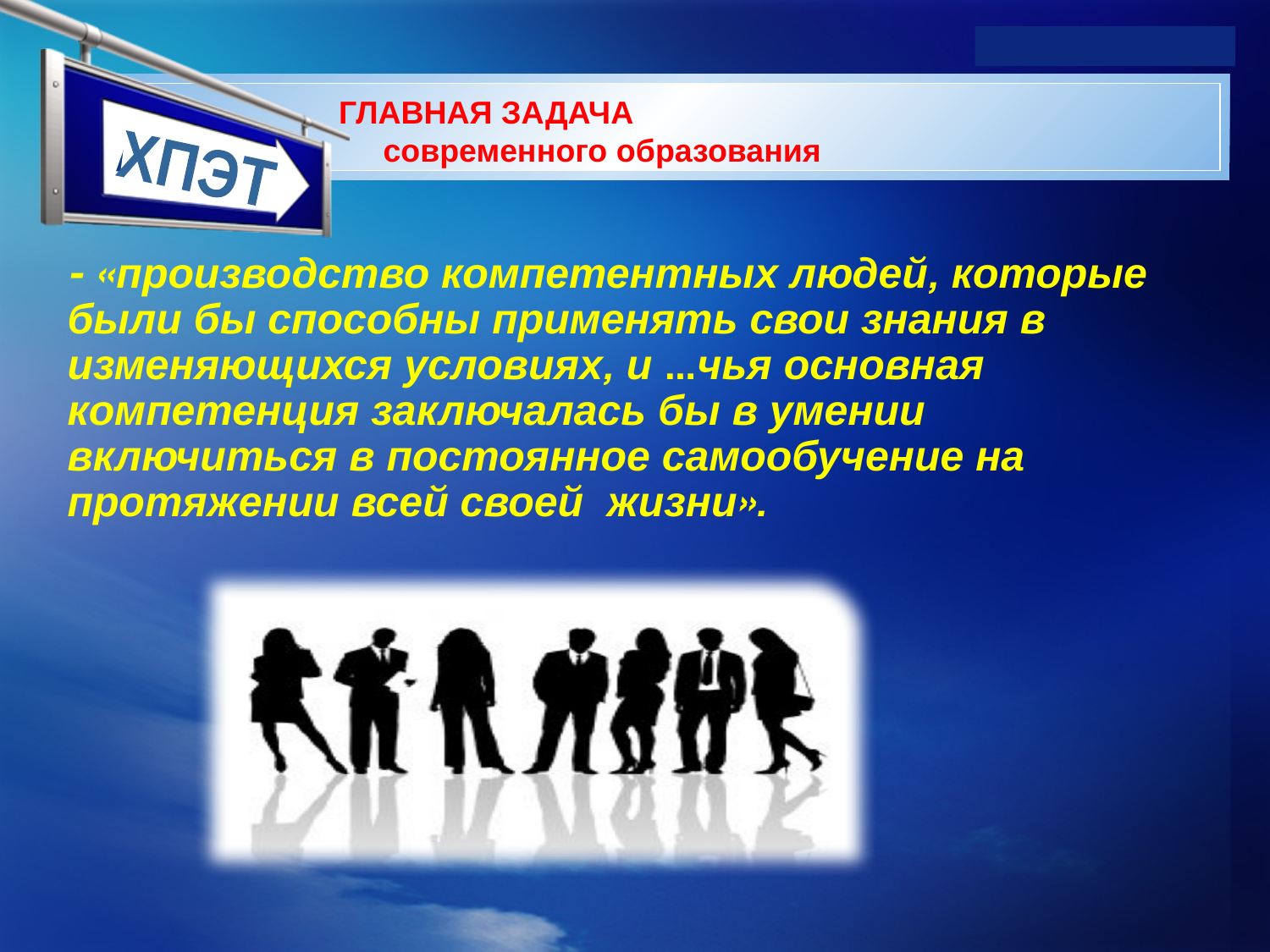

www.themegallery.com
 Главная ЗАДАча
      современного образования

 ХПЭТ
- «производство компетентных людей, которые были бы способны применять свои знания в изменяющихся условиях, и …чья основная компетенция заключалась бы в умении включиться в постоянное самообучение на протяжении всей своей  жизни».